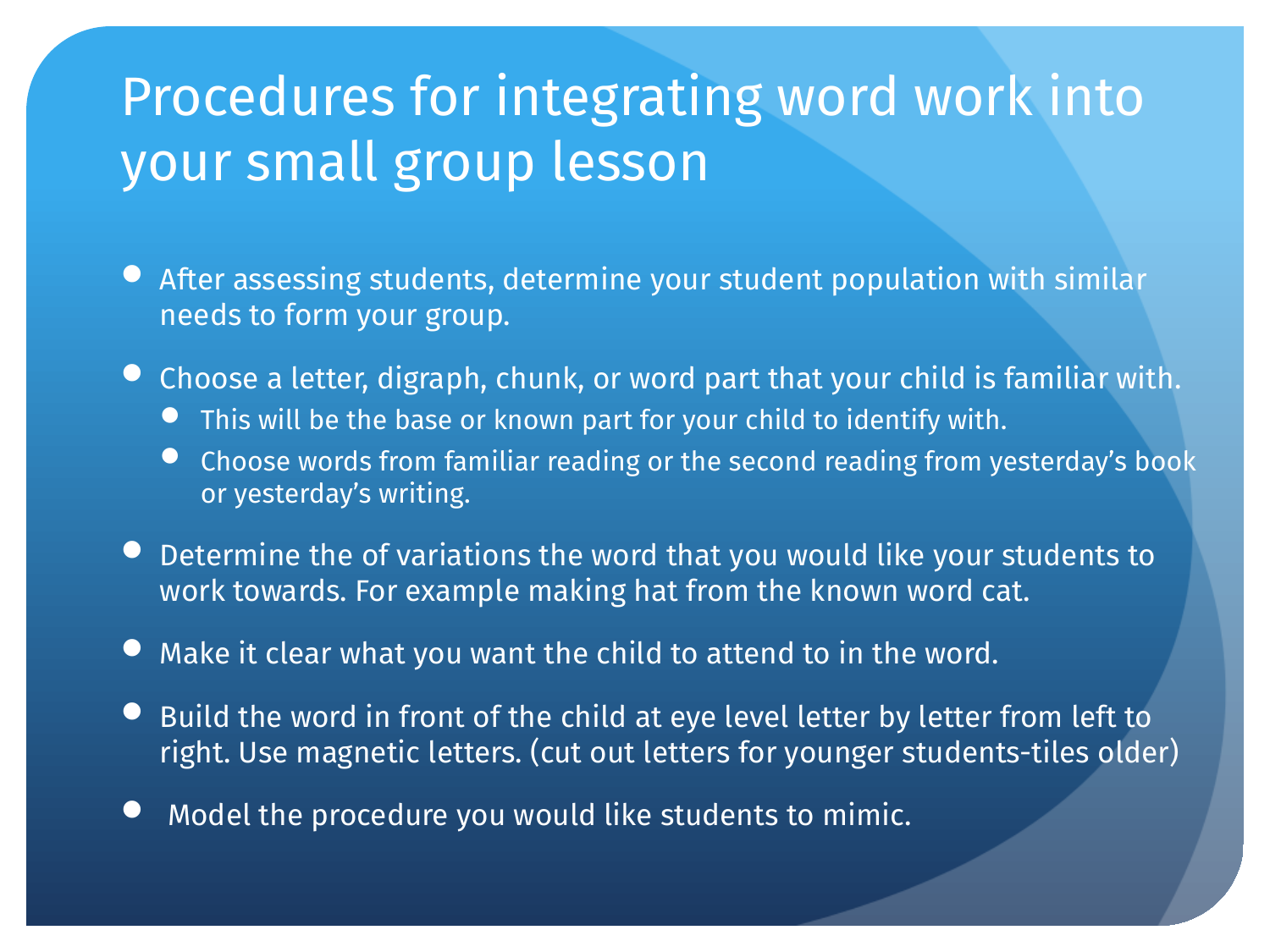

# Procedures for integrating word work into your small group lesson
After assessing students, determine your student population with similar needs to form your group.
Choose a letter, digraph, chunk, or word part that your child is familiar with.
This will be the base or known part for your child to identify with.
Choose words from familiar reading or the second reading from yesterday’s book or yesterday’s writing.
Determine the of variations the word that you would like your students to work towards. For example making hat from the known word cat.
Make it clear what you want the child to attend to in the word.
Build the word in front of the child at eye level letter by letter from left to right. Use magnetic letters. (cut out letters for younger students-tiles older)
 Model the procedure you would like students to mimic.